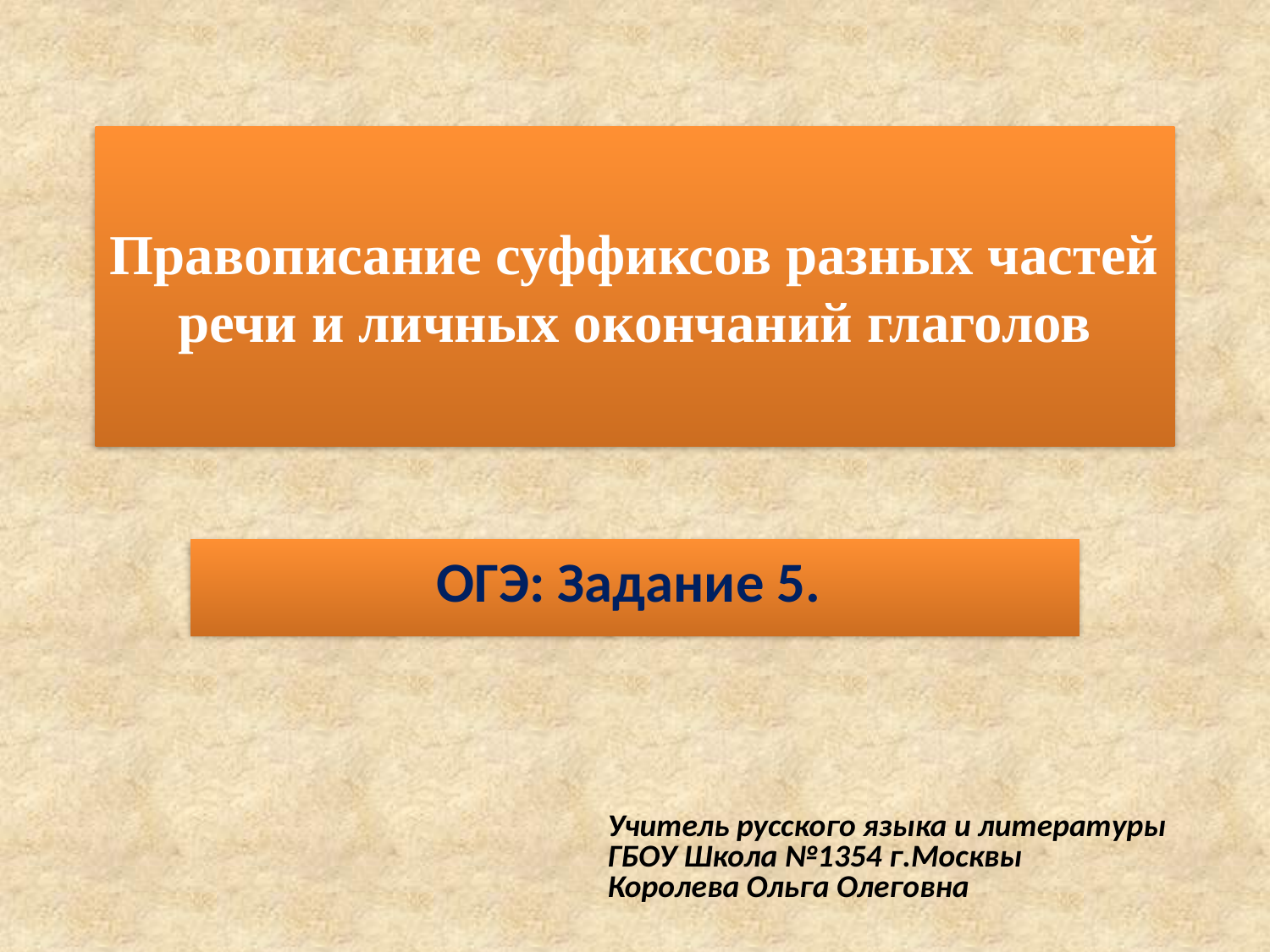

# Правописание суффиксов разных частей речи и личных окончаний глаголов
ОГЭ: Задание 5.
Учитель русского языка и литературы
ГБОУ Школа №1354 г.Москвы
Королева Ольга Олеговна